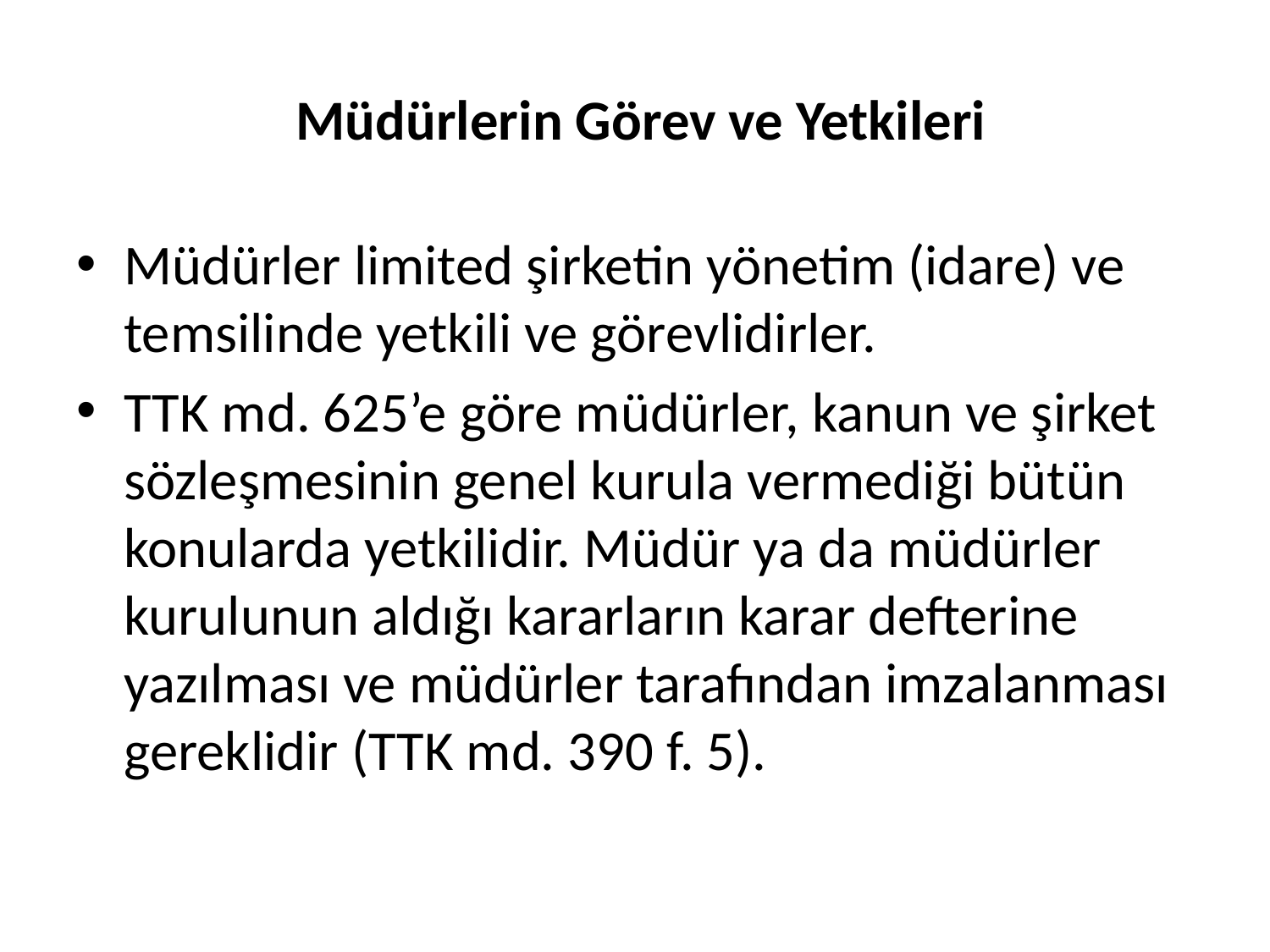

# Müdürlerin Görev ve Yetkileri
Müdürler limited şirketin yönetim (idare) ve temsilinde yetkili ve görevlidirler.
TTK md. 625’e göre müdürler, kanun ve şirket sözleşmesinin genel kurula vermediği bütün konularda yetkilidir. Müdür ya da müdürler kurulunun aldığı kararların karar defterine yazılması ve müdürler tarafından imzalanması gereklidir (TTK md. 390 f. 5).